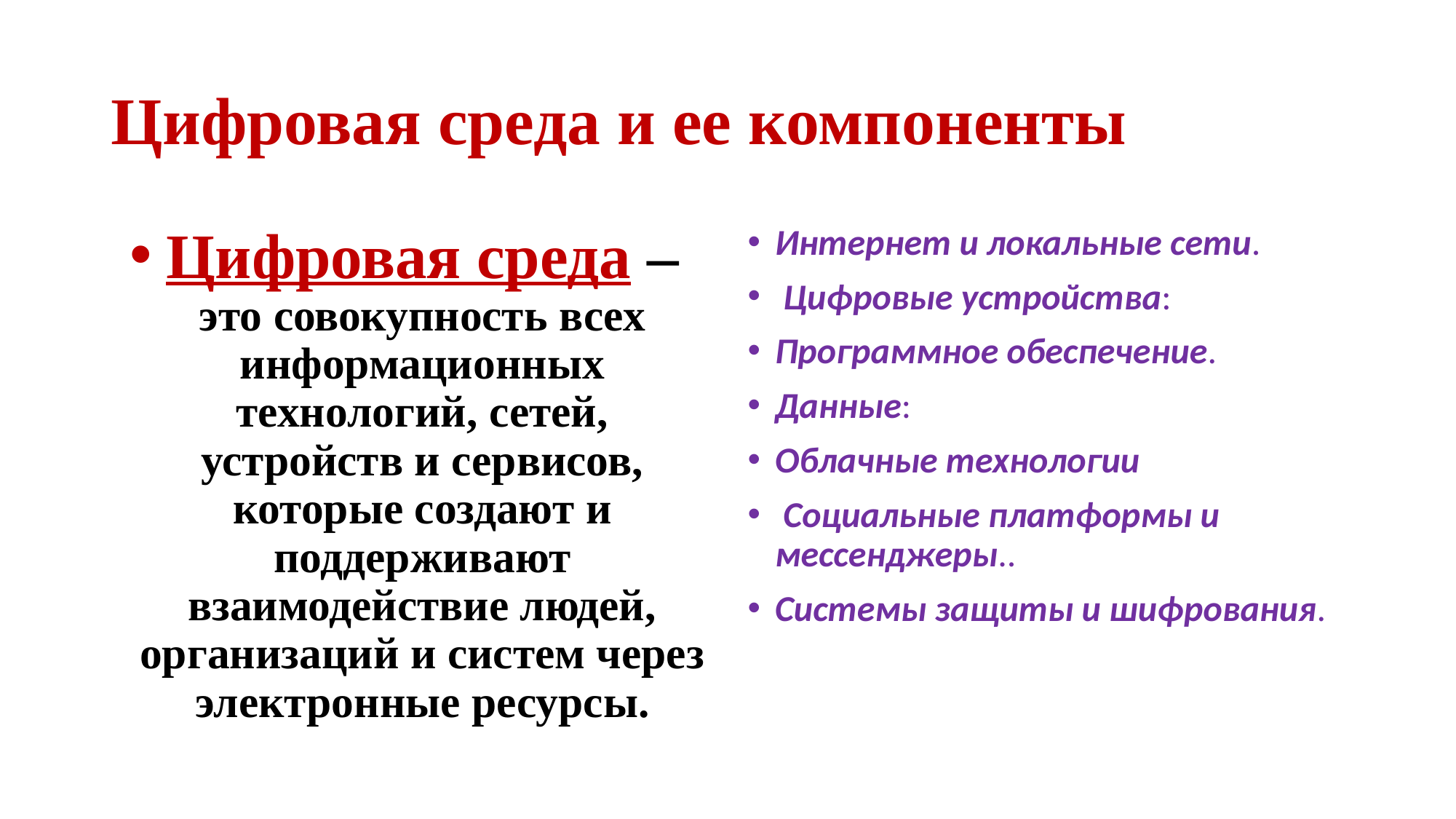

# Цифровая среда и ее компоненты
Цифровая среда – это совокупность всех информационных технологий, сетей, устройств и сервисов, которые создают и поддерживают взаимодействие людей, организаций и систем через электронные ресурсы.
Интернет и локальные сети.
 Цифровые устройства:
Программное обеспечение.
Данные:
Облачные технологии
 Социальные платформы и мессенджеры..
Системы защиты и шифрования.